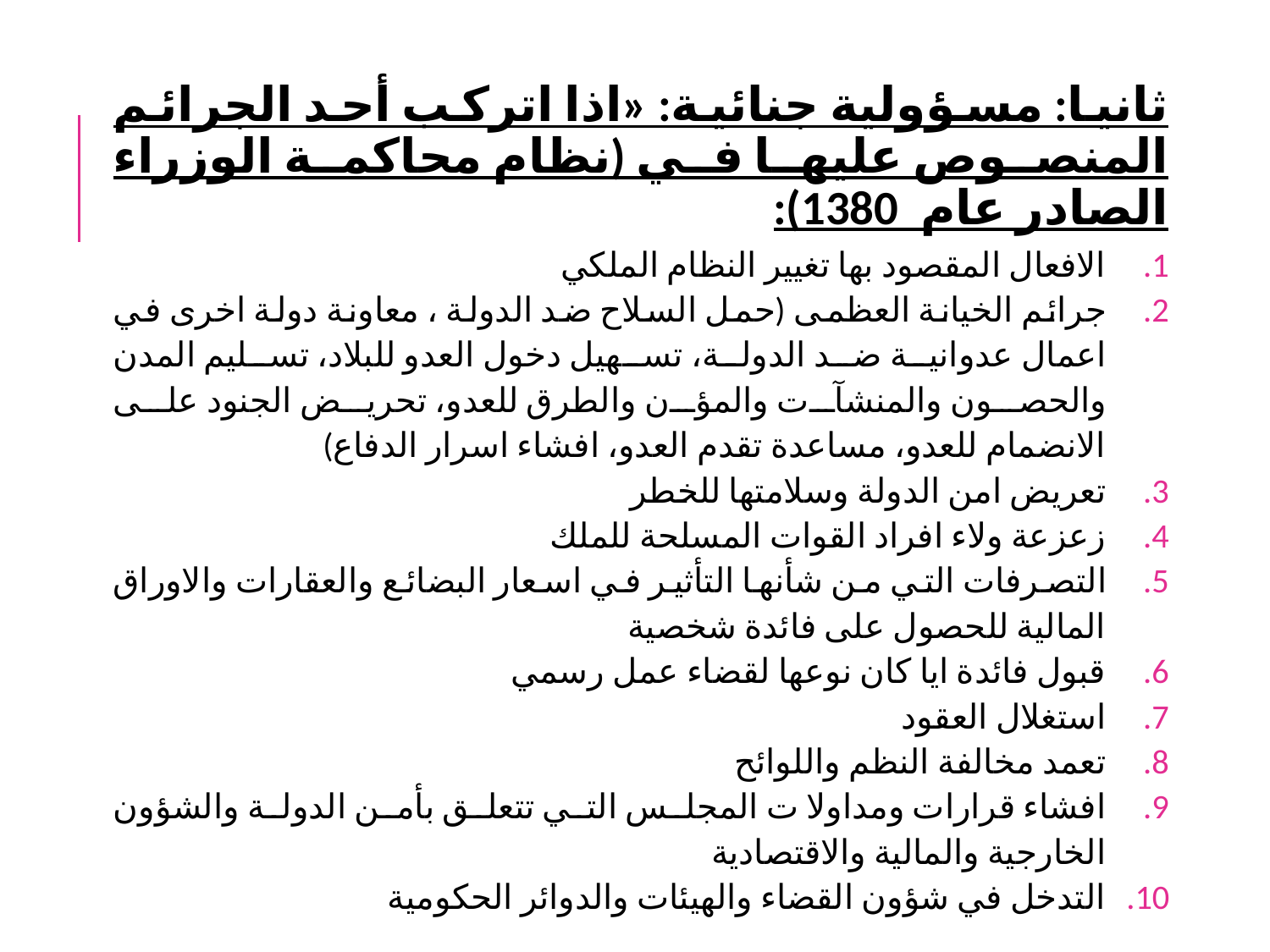

ثانيا: مسؤولية جنائية: «اذا اتركب أحد الجرائم المنصوص عليها في (نظام محاكمة الوزراء الصادر عام  1380):
الافعال المقصود بها تغيير النظام الملكي
جرائم الخيانة العظمى (حمل السلاح ضد الدولة ، معاونة دولة اخرى في اعمال عدوانية ضد الدولة، تسهيل دخول العدو للبلاد، تسليم المدن والحصون والمنشآت والمؤن والطرق للعدو، تحريض الجنود على الانضمام للعدو، مساعدة تقدم العدو، افشاء اسرار الدفاع)
تعريض امن الدولة وسلامتها للخطر
زعزعة ولاء افراد القوات المسلحة للملك
التصرفات التي من شأنها التأثير في اسعار البضائع والعقارات والاوراق المالية للحصول على فائدة شخصية
قبول فائدة ايا كان نوعها لقضاء عمل رسمي
استغلال العقود
تعمد مخالفة النظم واللوائح
افشاء قرارات ومداولا ت المجلس التي تتعلق بأمن الدولة والشؤون الخارجية والمالية والاقتصادية
التدخل في شؤون القضاء والهيئات والدوائر الحكومية